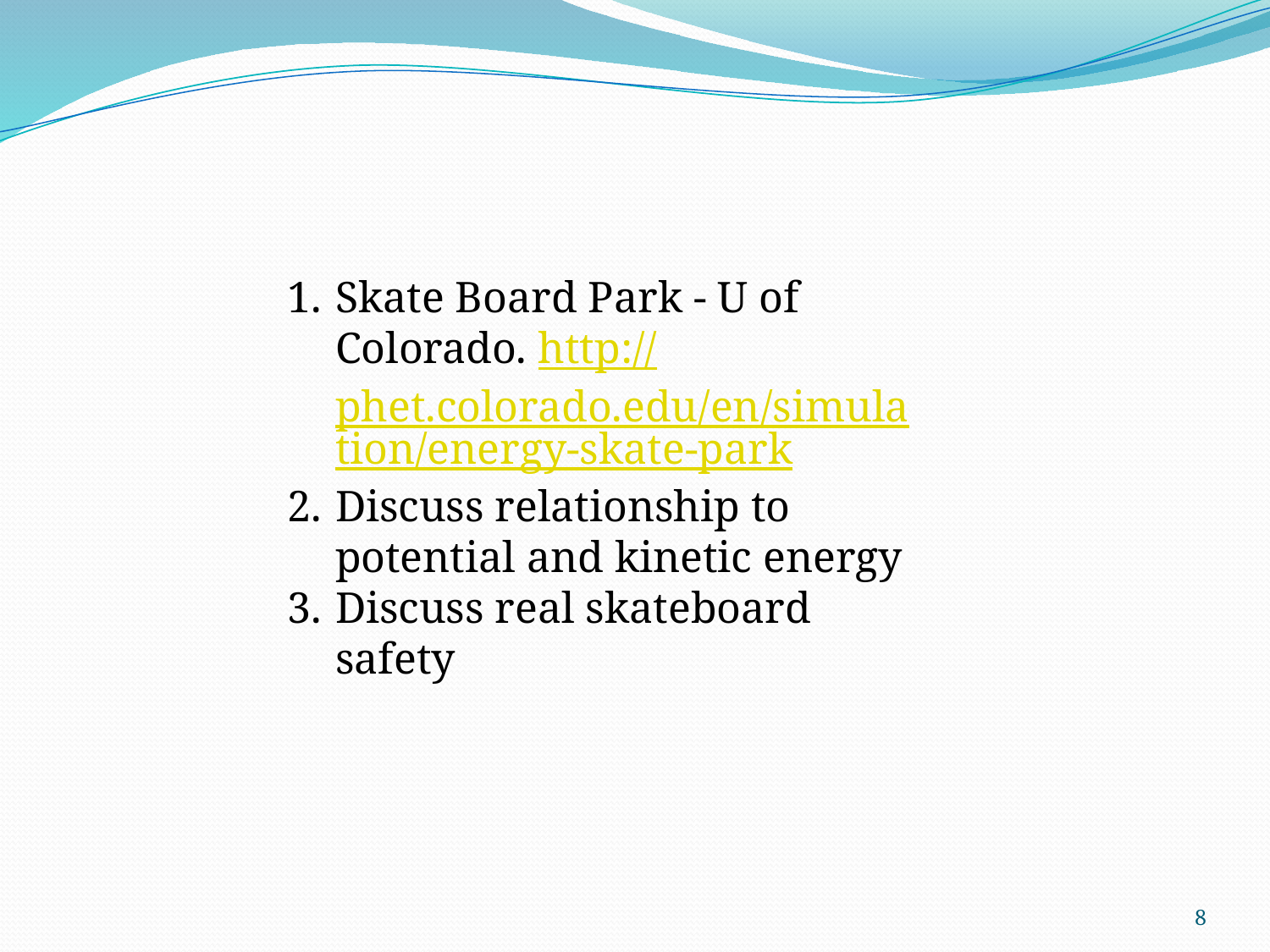

Skate Board Park - U of Colorado. http://phet.colorado.edu/en/simulation/energy-skate-park
Discuss relationship to potential and kinetic energy
Discuss real skateboard safety
8